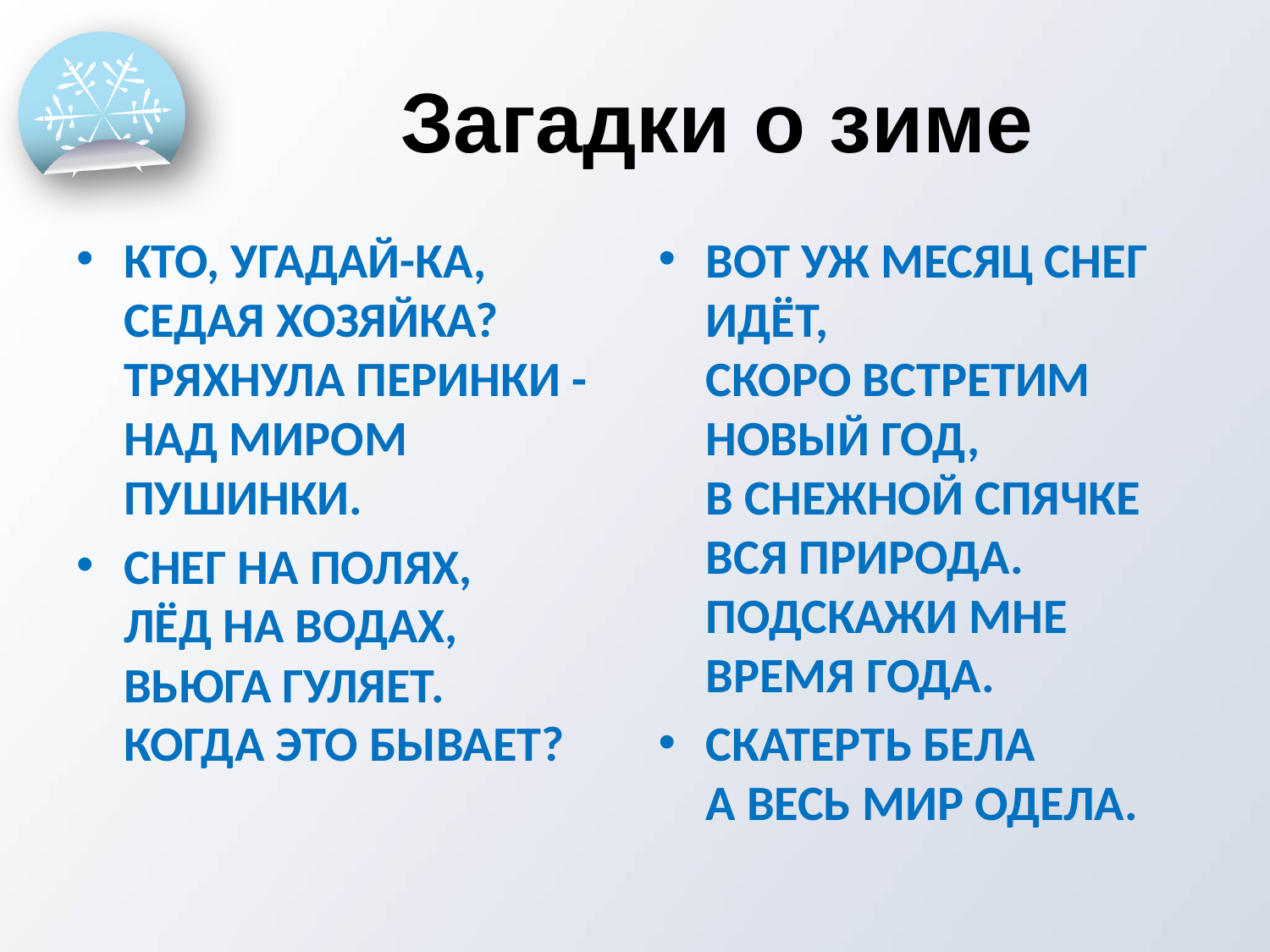

# Загадки о зиме
Кто, угадай-ка, 
седая хозяйка?
Тряхнула перинки - 
Над миром пушинки.
Снег на полях, 
лёд на водах, 
Вьюга гуляет. 
Когда это бывает?
Вот уж месяц снег идёт,
Скоро встретим Новый год,
В снежной спячке вся природа.
Подскажи мне время года.
Скатерть бела
А весь мир одела.